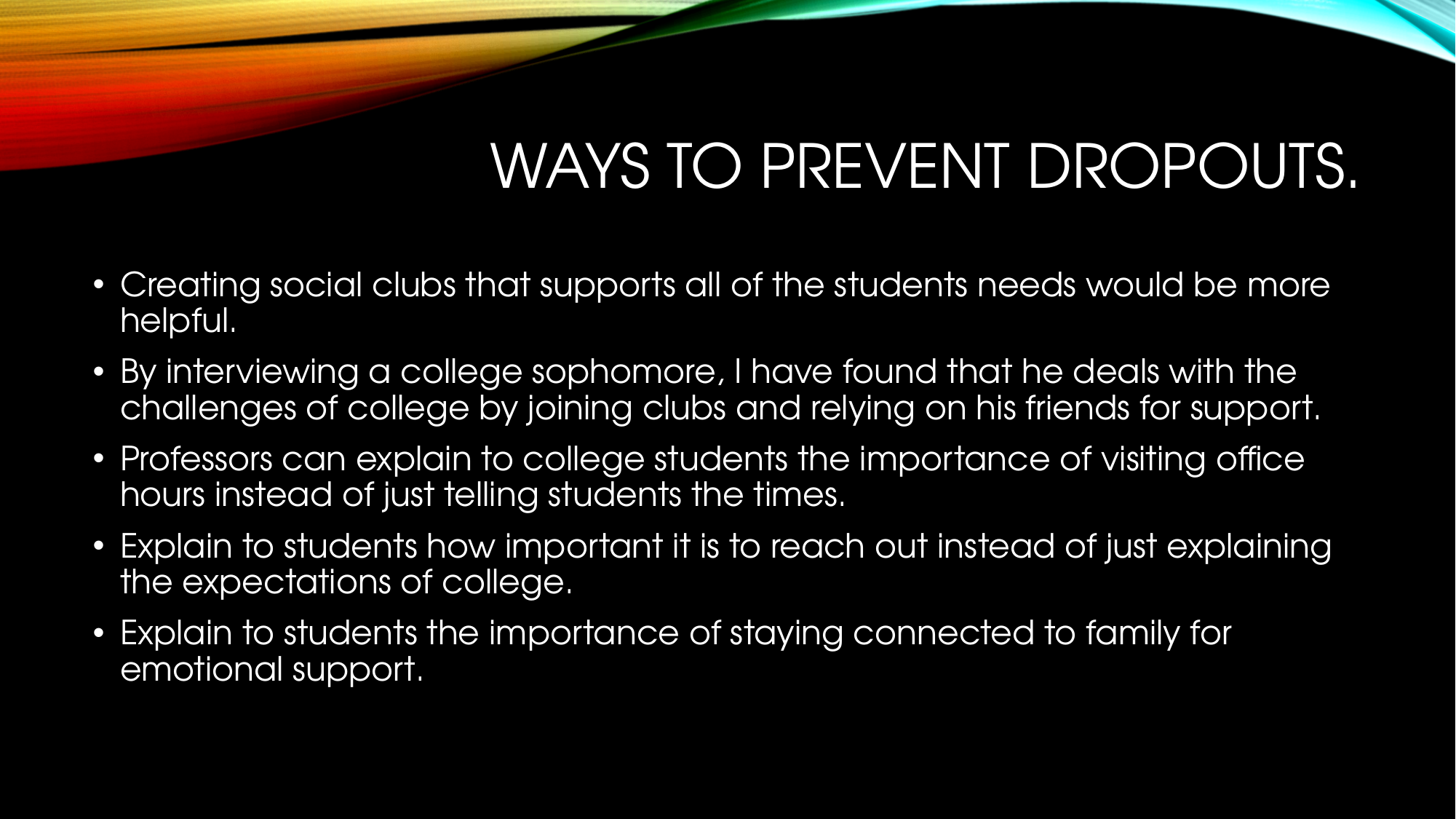

# Ways to prevent dropouts.
Creating social clubs that supports all of the students needs would be more helpful.
By interviewing a college sophomore, I have found that he deals with the challenges of college by joining clubs and relying on his friends for support.
Professors can explain to college students the importance of visiting office hours instead of just telling students the times.
Explain to students how important it is to reach out instead of just explaining the expectations of college.
Explain to students the importance of staying connected to family for emotional support.